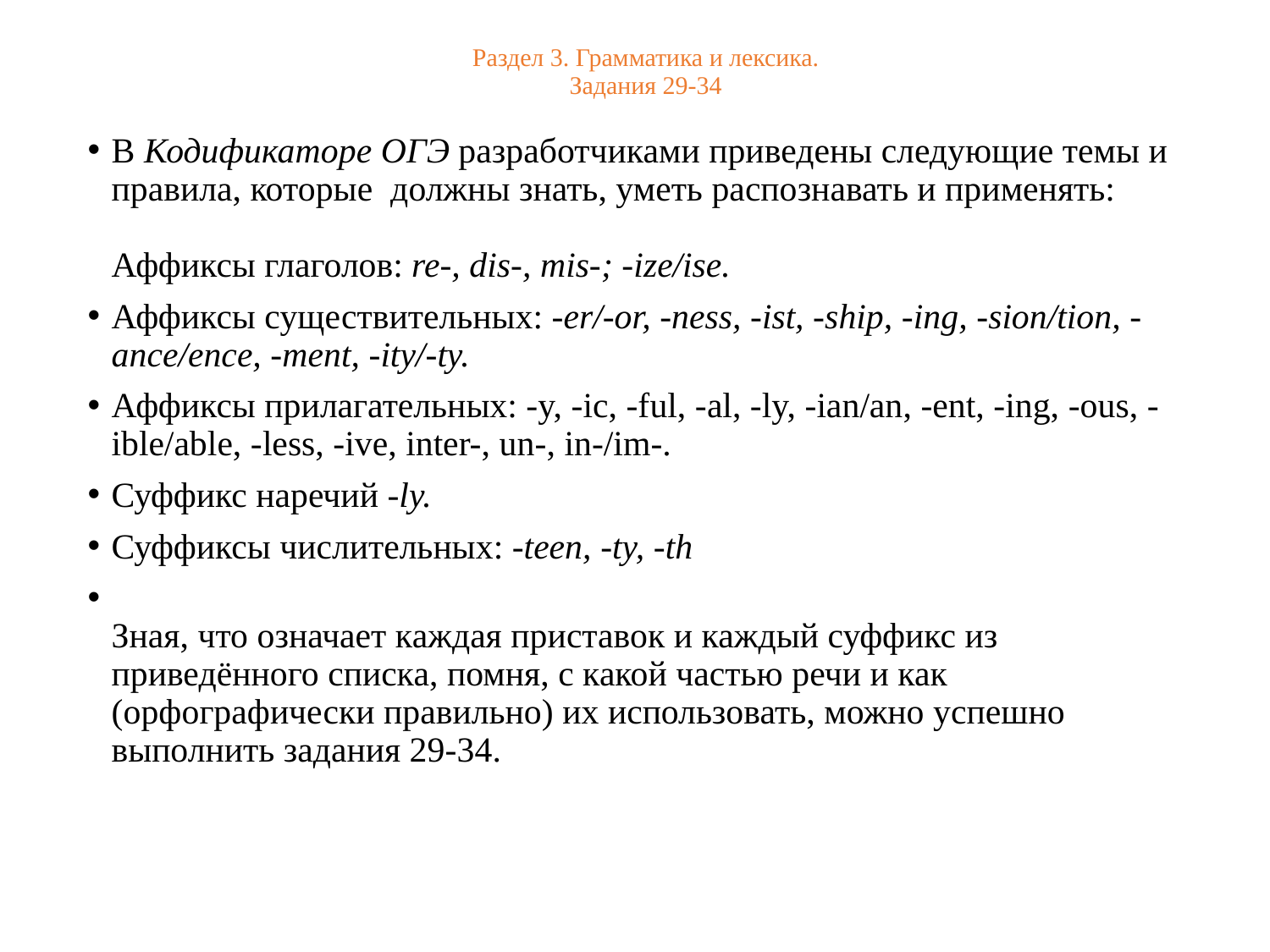

# Раздел 3. Грамматика и лексика. Задания 29-34
В Кодификаторе ОГЭ разработчиками приведены следующие темы и правила, которые  должны знать, уметь распознавать и применять:
Аффиксы глаголов: re-, dis-, mis-; -ize/ise.
Аффиксы существительных: -er/-or, -ness, -ist, -ship, -ing, -sion/tion, -ance/ence, -ment, -ity/-ty.
Аффиксы прилагательных: -y, -ic, -ful, -al, -ly, -ian/an, -ent, -ing, -ous, -ible/able, -less, -ive, inter-, un-, in-/im-.
Суффикс наречий -ly.
Суффиксы числительных: -teen, -ty, -th
Зная, что означает каждая приставок и каждый суффикс из приведённого списка, помня, с какой частью речи и как (орфографически правильно) их использовать, можно успешно выполнить задания 29-34.